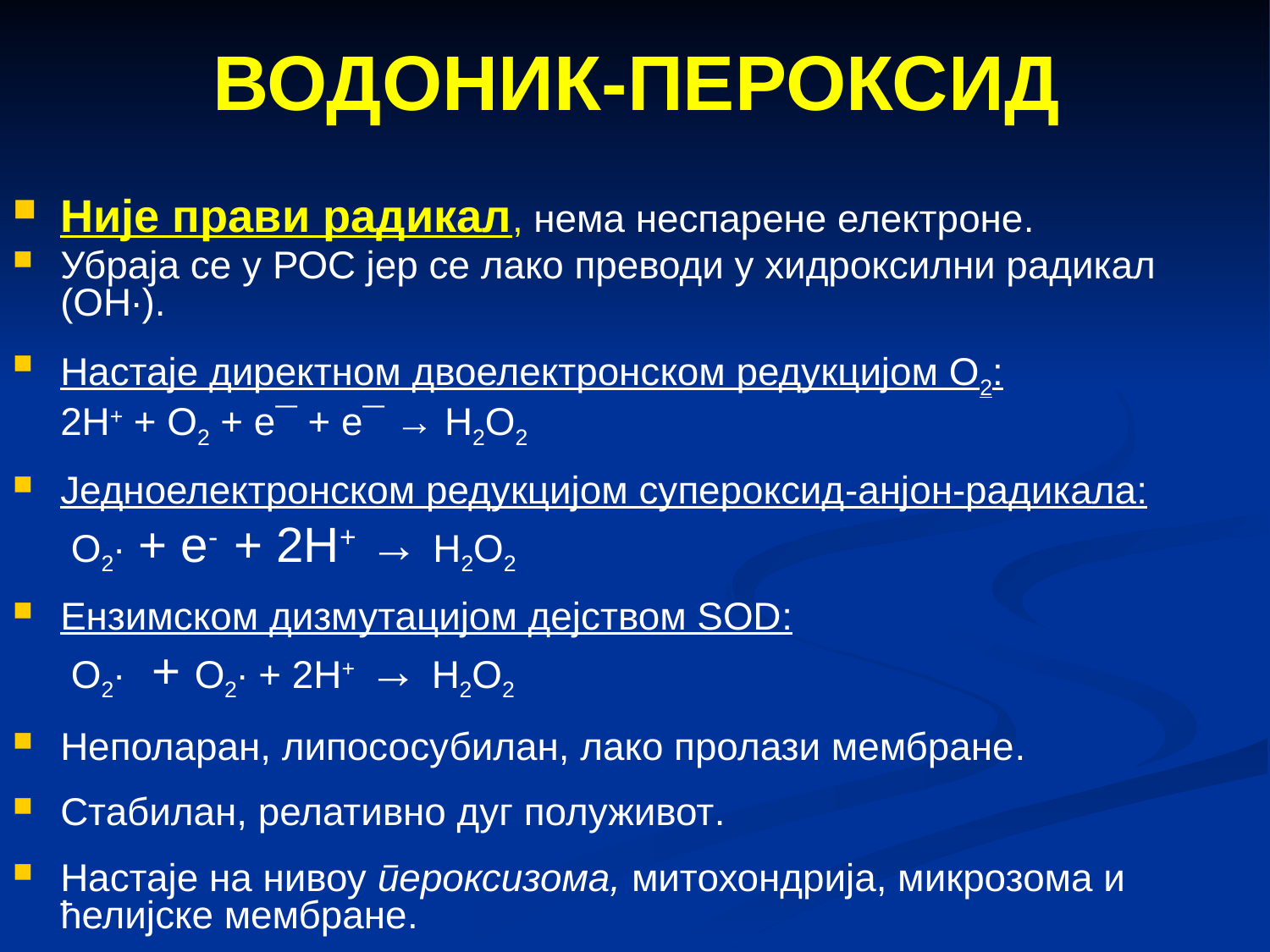

# ВОДОНИК-ПЕРОКСИД
Није прави радикал, нема неспарене електроне.
Убраја се у РОС јер се лако преводи у хидроксилни радикал (ОH·).

Настаје директном двоелектронском редукцијом О2:
	2H+ + О2 + е¯ + е¯ → H2О2

Једноелектронском редукцијом супероксид-анјон-радикала:
	 О2· + е-  + 2H+ → H2О2

Ензимском дизмутацијом дејством SOD:
	 О2·  + О2· + 2H+ → H2O2

Неполаран, липососубилан, лако пролази мембране.

Стабилан, релативно дуг полуживот.

Настаје на нивоу пероксизома, митохондрија, микрозома и ћелијске мембране.